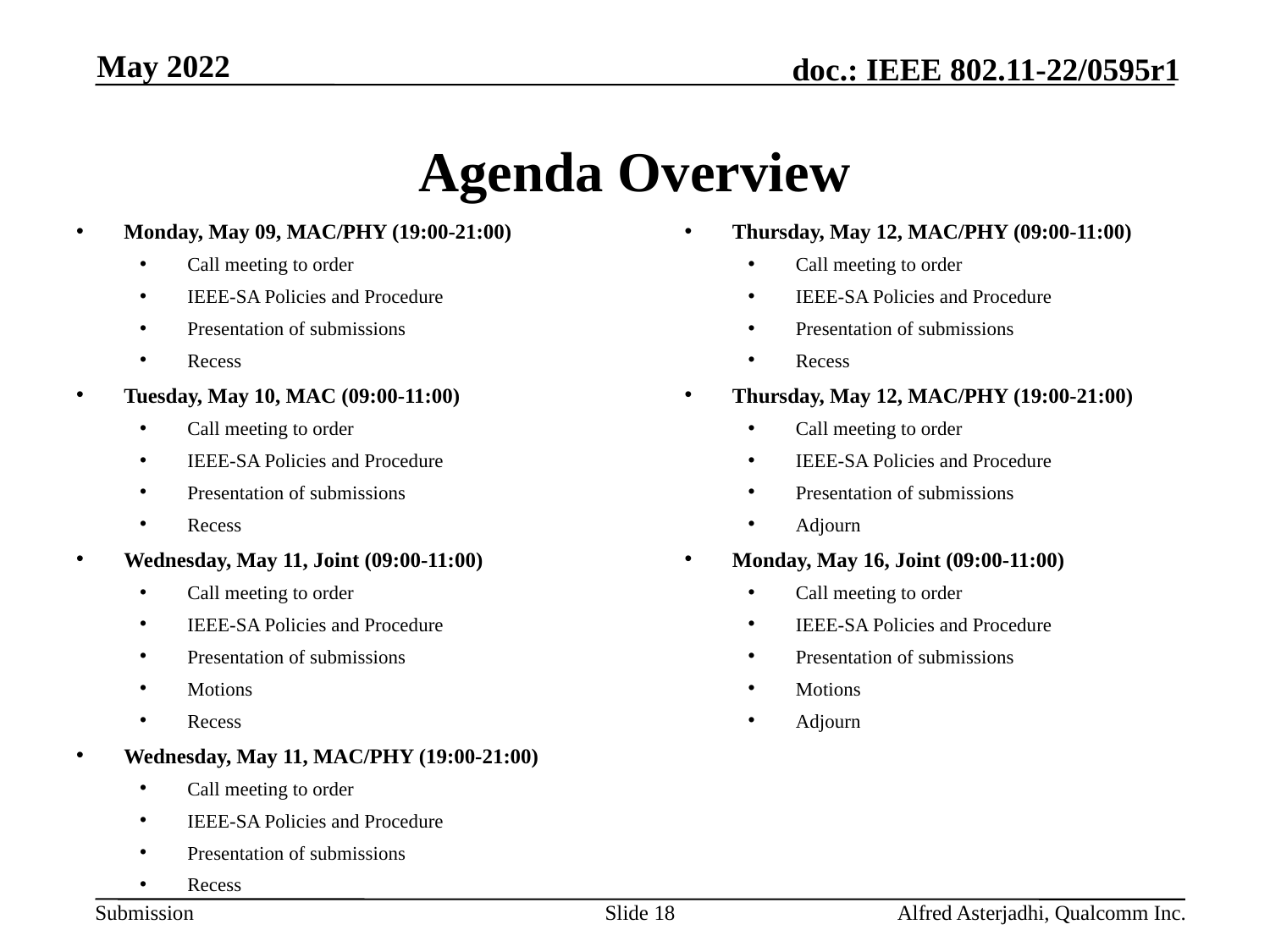

May 2022
# Agenda Overview
Monday, May 09, MAC/PHY (19:00-21:00)
Call meeting to order
IEEE-SA Policies and Procedure
Presentation of submissions
Recess
Tuesday, May 10, MAC (09:00-11:00)
Call meeting to order
IEEE-SA Policies and Procedure
Presentation of submissions
Recess
Wednesday, May 11, Joint (09:00-11:00)
Call meeting to order
IEEE-SA Policies and Procedure
Presentation of submissions
Motions
Recess
Wednesday, May 11, MAC/PHY (19:00-21:00)
Call meeting to order
IEEE-SA Policies and Procedure
Presentation of submissions
Recess
Thursday, May 12, MAC/PHY (09:00-11:00)
Call meeting to order
IEEE-SA Policies and Procedure
Presentation of submissions
Recess
Thursday, May 12, MAC/PHY (19:00-21:00)
Call meeting to order
IEEE-SA Policies and Procedure
Presentation of submissions
Adjourn
Monday, May 16, Joint (09:00-11:00)
Call meeting to order
IEEE-SA Policies and Procedure
Presentation of submissions
Motions
Adjourn
Slide 18
Alfred Asterjadhi, Qualcomm Inc.